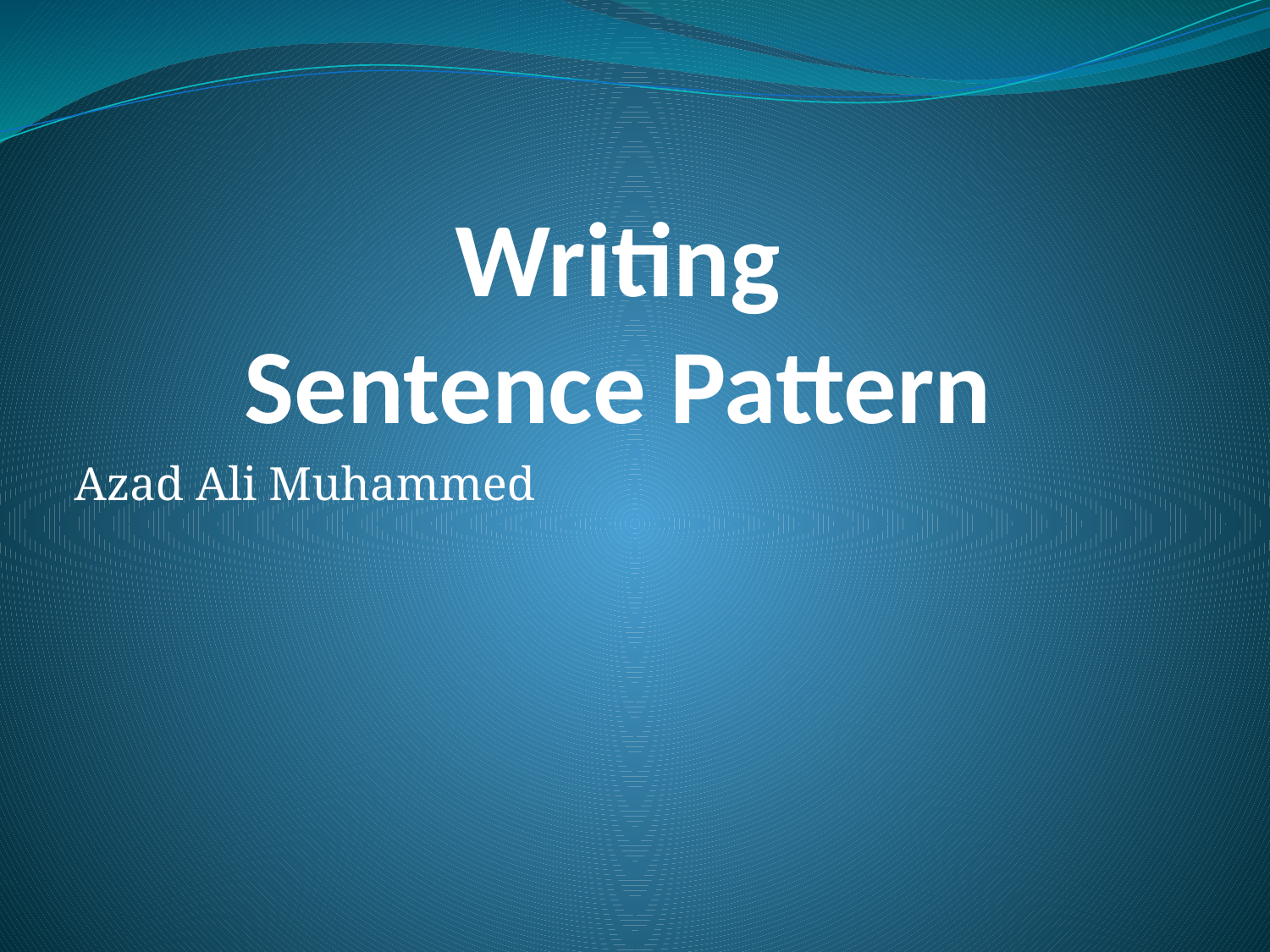

# Writing Sentence Pattern
Azad Ali Muhammed